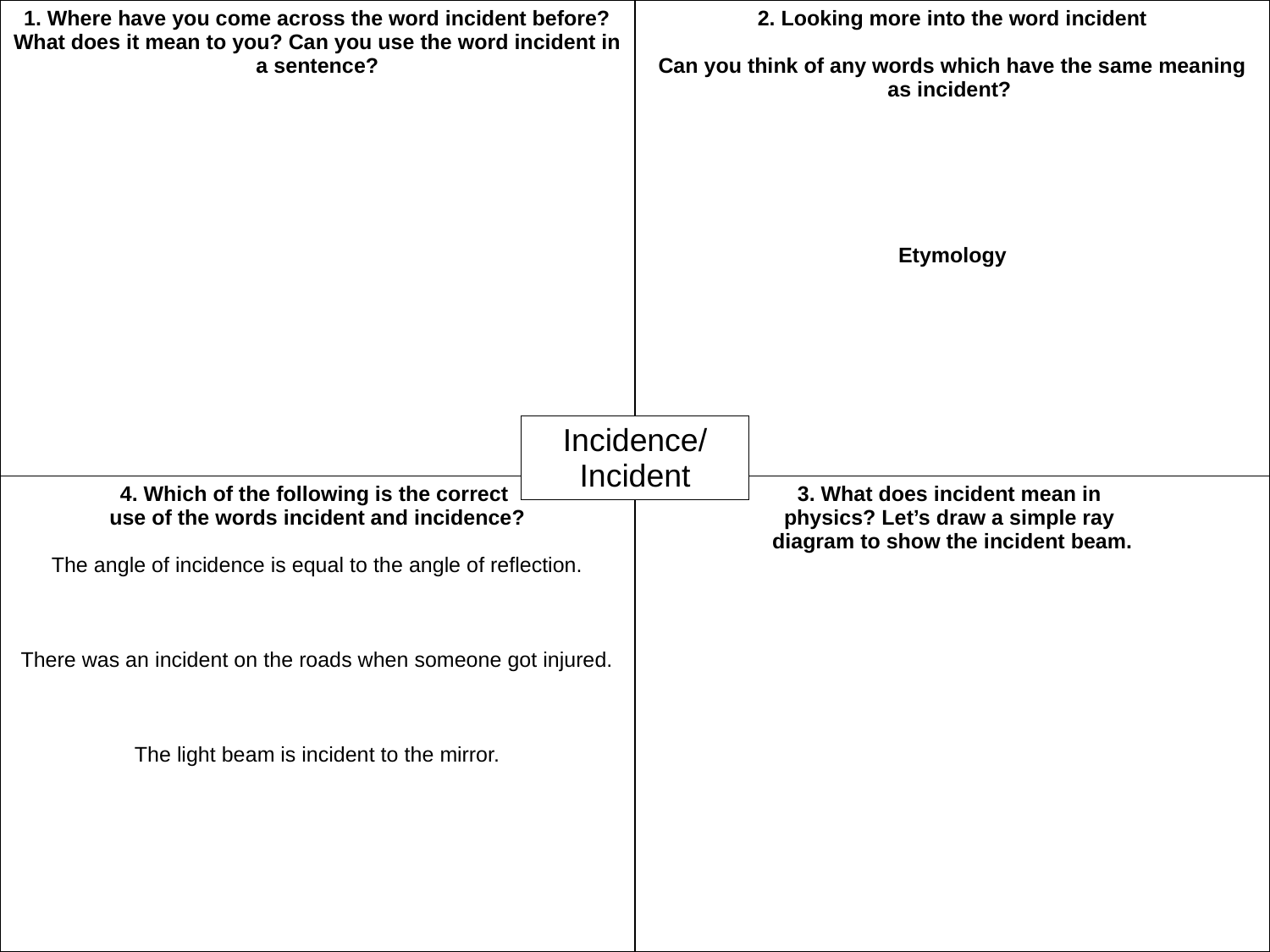

| 1. Where have you come across the word incident before? What does it mean to you? Can you use the word incident in a sentence? | 2. Looking more into the word incident Can you think of any words which have the same meaning as incident? Etymology |
| --- | --- |
| 4. Which of the following is the correct use of the words incident and incidence? The angle of incidence is equal to the angle of reflection. There was an incident on the roads when someone got injured. The light beam is incident to the mirror. | 3. What does incident mean in physics? Let’s draw a simple ray diagram to show the incident beam. |
#
| Incidence/ Incident |
| --- |